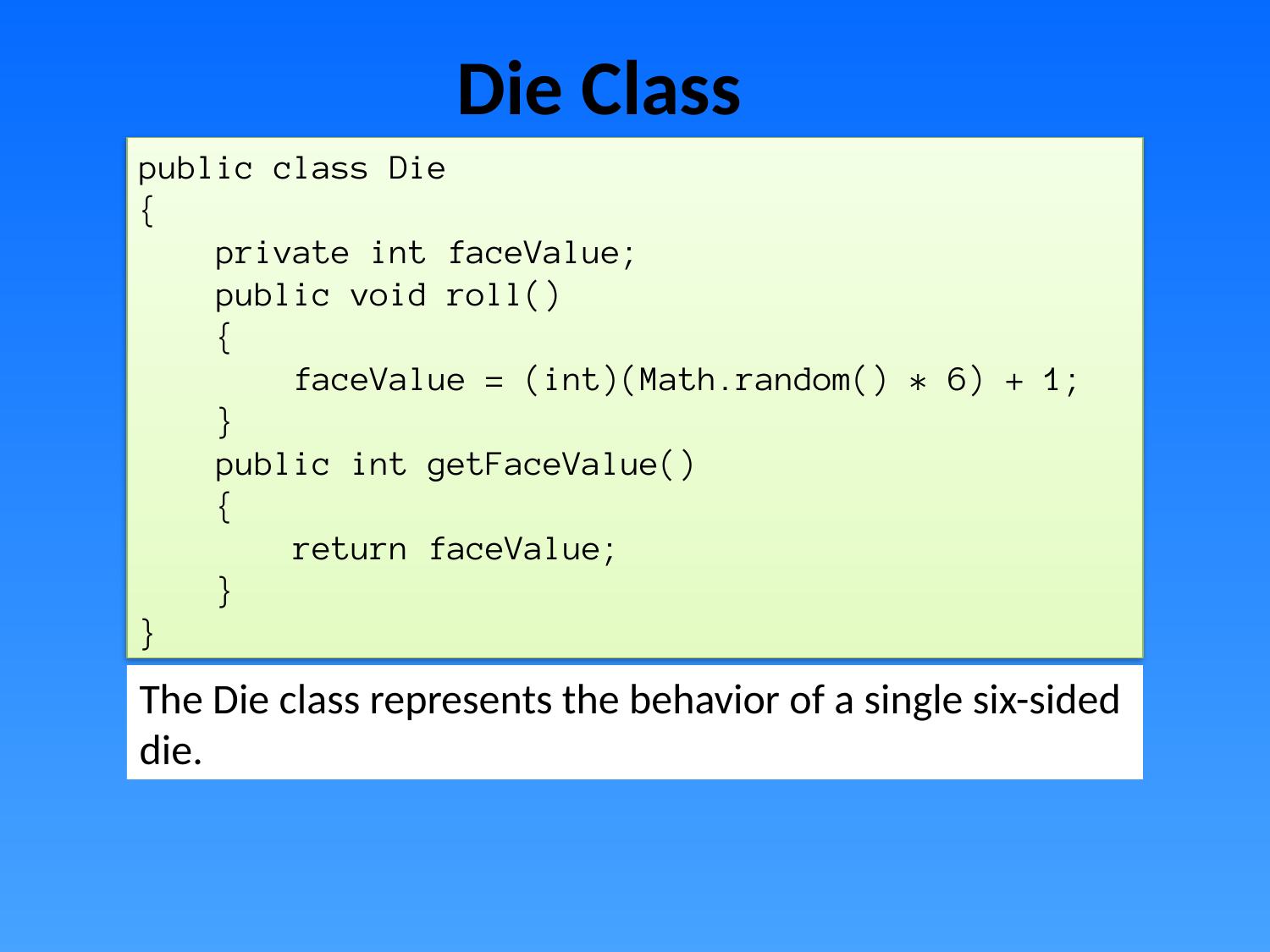

Die Class
public class Die
{
    private int faceValue;
    public void roll()
    {
        faceValue = (int)(Math.random() * 6) + 1;
    }
    public int getFaceValue()
    {
        return faceValue;
    }
}
The Die class represents the behavior of a single six-sided die.